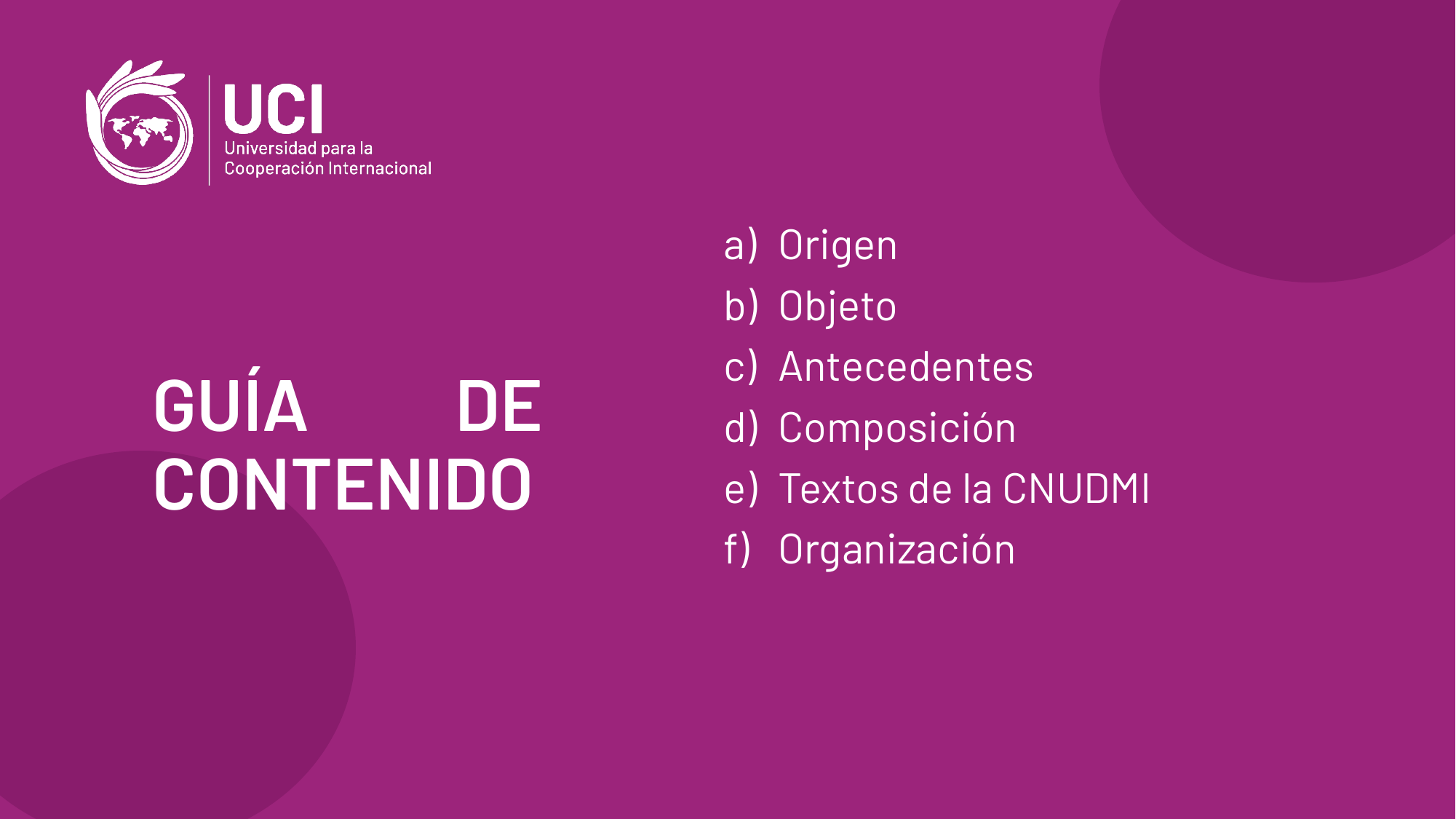

Origen
Objeto
Antecedentes
Composición
Textos de la CNUDMI
Organización
GUÍA DE CONTENIDO